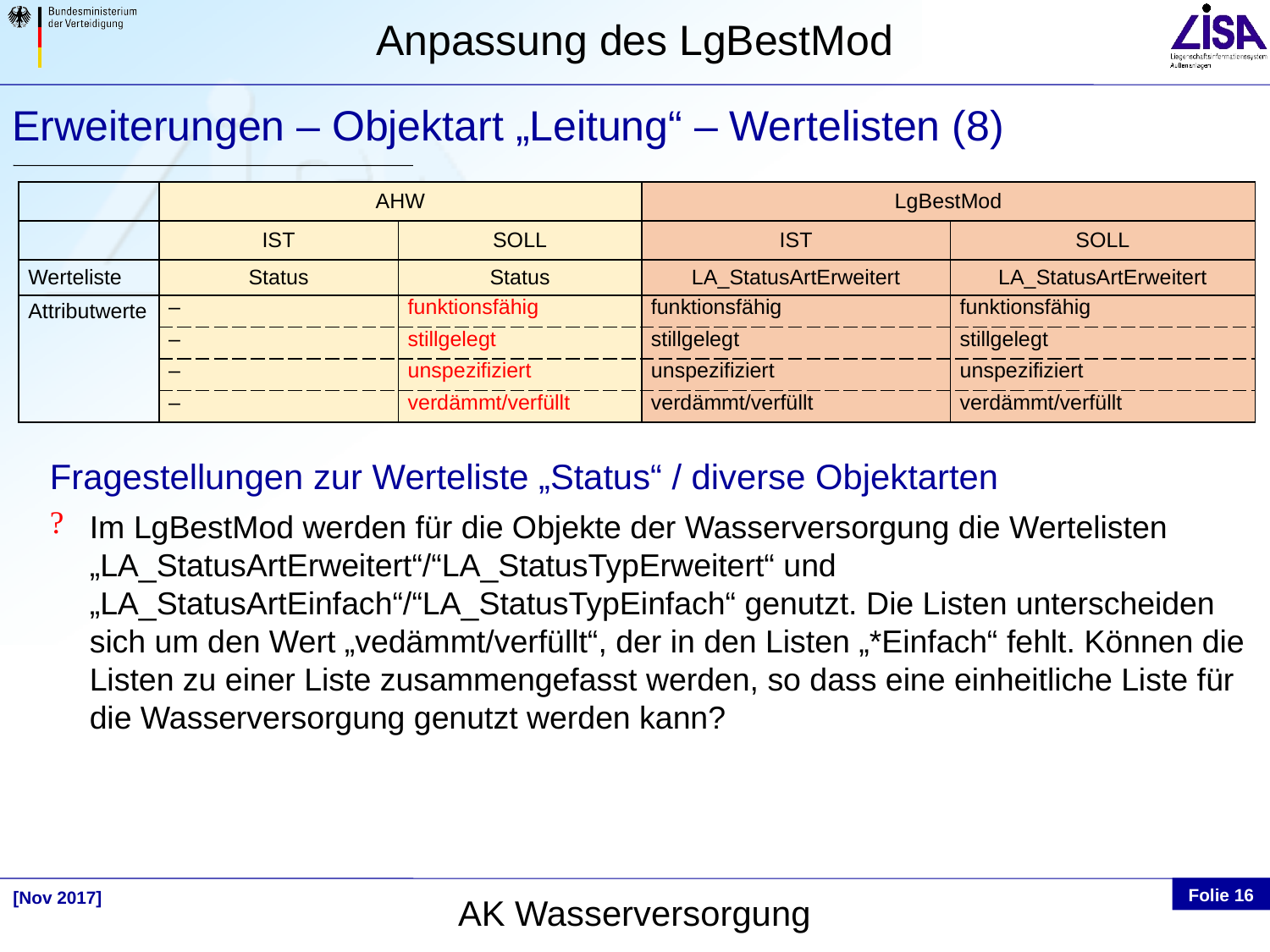

Erweiterungen – Objektart „Leitung“ – Wertelisten (8)

|  | AHW |  | LgBestMod |  |
| --- | --- | --- | --- | --- |
|  | IST | SOLL | IST | SOLL |
| Werteliste | Status | Status | LA\_StatusArtErweitert | LA\_StatusArtErweitert |
| Attributwerte | – | funktionsfähig | funktionsfähig | funktionsfähig |
|  | – | stillgelegt | stillgelegt | stillgelegt |
|  | – | unspezifiziert | unspezifiziert | unspezifiziert |
|  | – | verdämmt/verfüllt | verdämmt/verfüllt | verdämmt/verfüllt |
Fragestellungen zur Werteliste „Status“ / diverse Objektarten
Im LgBestMod werden für die Objekte der Wasserversorgung die Wertelisten „LA_StatusArtErweitert“/“LA_StatusTypErweitert“ und „LA_StatusArtEinfach“/“LA_StatusTypEinfach“ genutzt. Die Listen unterscheiden sich um den Wert „vedämmt/verfüllt“, der in den Listen „*Einfach“ fehlt. Können die Listen zu einer Liste zusammengefasst werden, so dass eine einheitliche Liste für die Wasserversorgung genutzt werden kann?